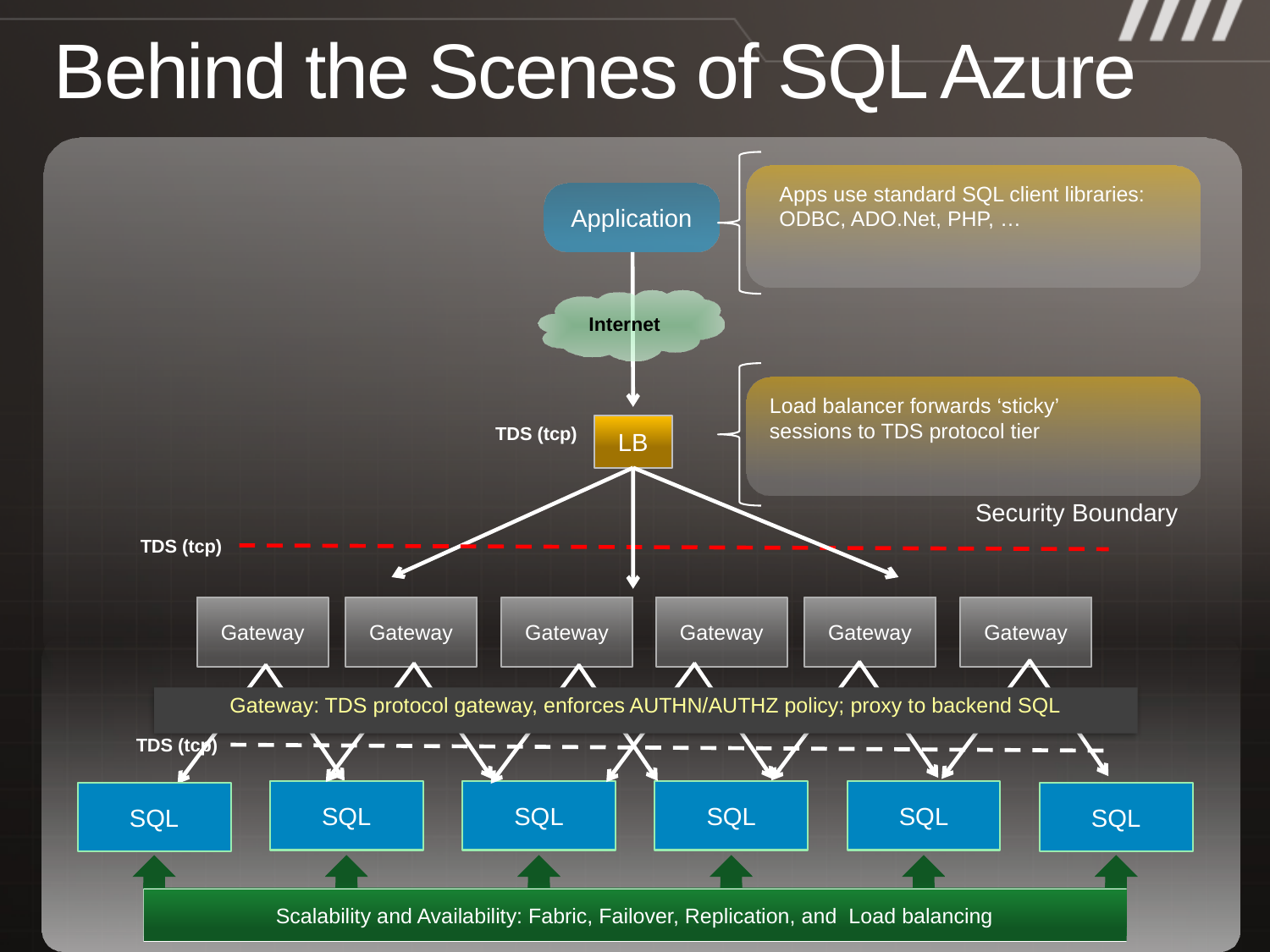

# Behind the Scenes of SQL Azure

Apps use standard SQL client libraries: ODBC, ADO.Net, PHP, …
Application
Internet

Load balancer forwards ‘sticky’ sessions to TDS protocol tier
TDS (tcp)
LB
Security Boundary
TDS (tcp)
Gateway
Gateway
Gateway
Gateway
Gateway
Gateway

Gateway: TDS protocol gateway, enforces AUTHN/AUTHZ policy; proxy to backend SQL

TDS (tcp)
SQL
SQL
SQL
SQL
SQL
SQL

Scalability and Availability: Fabric, Failover, Replication, and  Load balancing